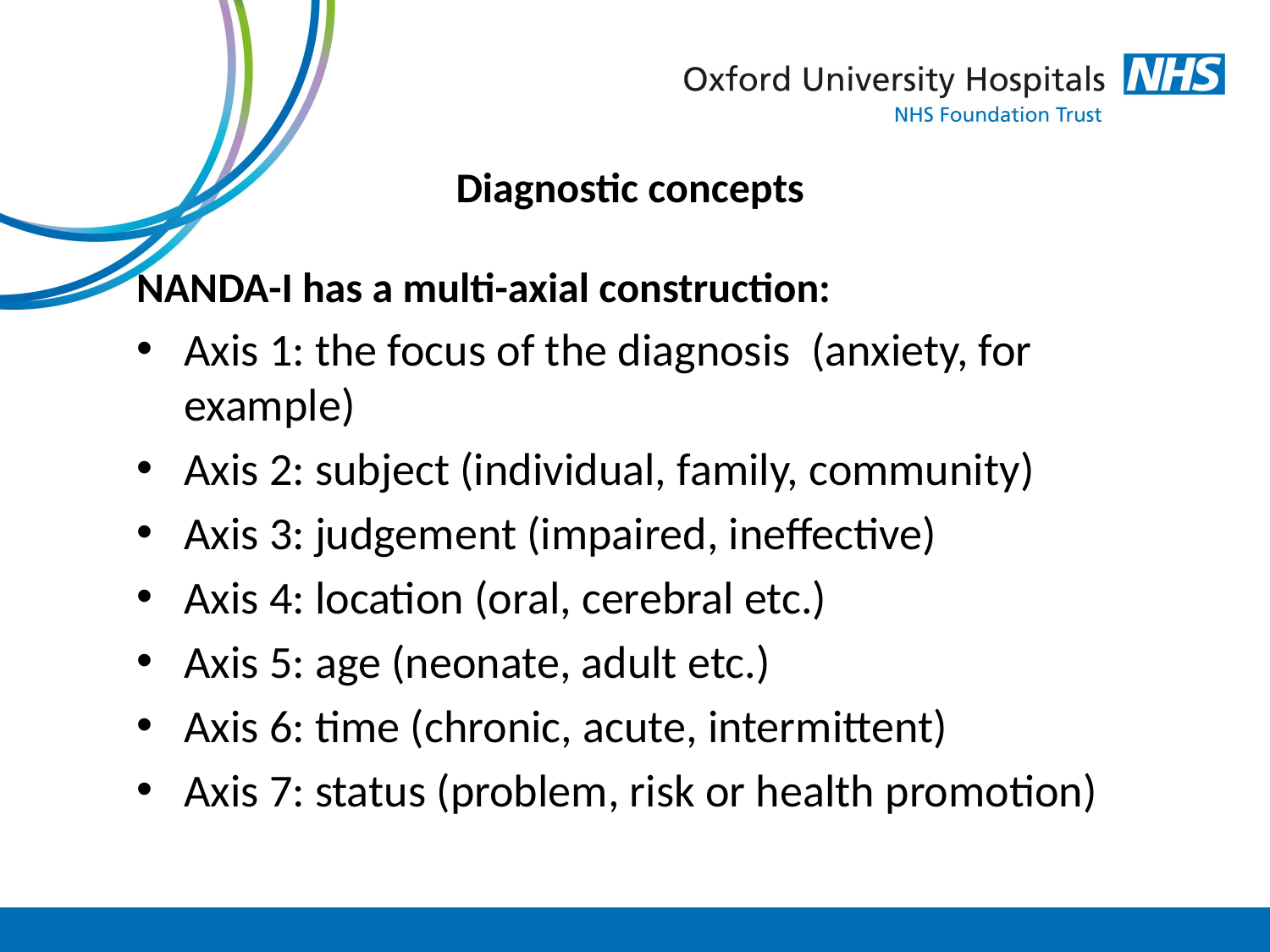

# Diagnostic concepts
NANDA-I has a multi-axial construction:
Axis 1: the focus of the diagnosis  (anxiety, for example)
Axis 2: subject (individual, family, community)
Axis 3: judgement (impaired, ineffective)
Axis 4: location (oral, cerebral etc.)
Axis 5: age (neonate, adult etc.)
Axis 6: time (chronic, acute, intermittent)
Axis 7: status (problem, risk or health promotion)